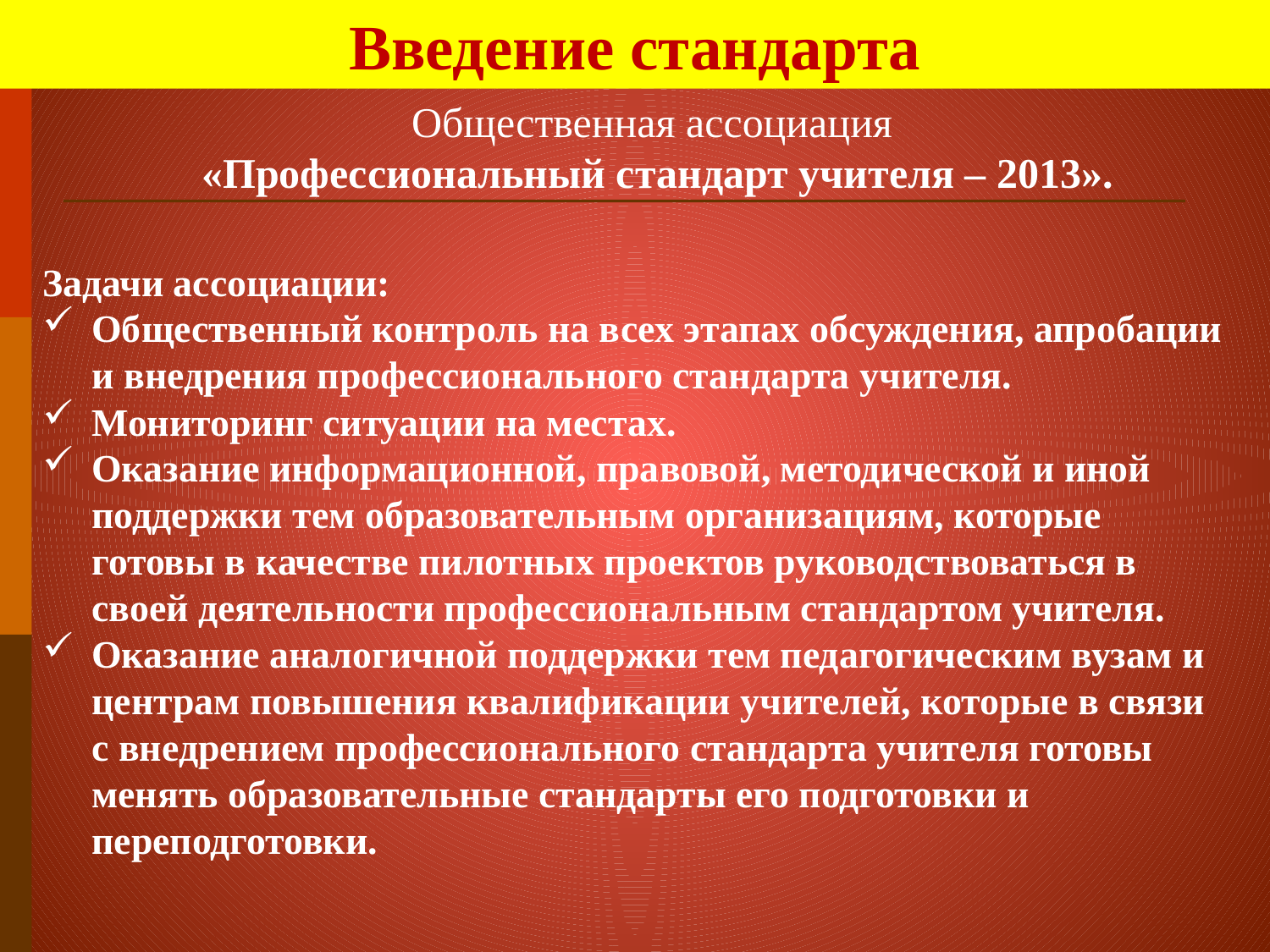

Введение стандарта
Общественная ассоциация
«Профессиональный стандарт учителя – 2013».
Задачи ассоциации:
Общественный контроль на всех этапах обсуждения, апробации и внедрения профессионального стандарта учителя.
Мониторинг ситуации на местах.
Оказание информационной, правовой, методической и иной поддержки тем образовательным организациям, которые готовы в качестве пилотных проектов руководствоваться в своей деятельности профессиональным стандартом учителя.
Оказание аналогичной поддержки тем педагогическим вузам и центрам повышения квалификации учителей, которые в связи с внедрением профессионального стандарта учителя готовы менять образовательные стандарты его подготовки и переподготовки.